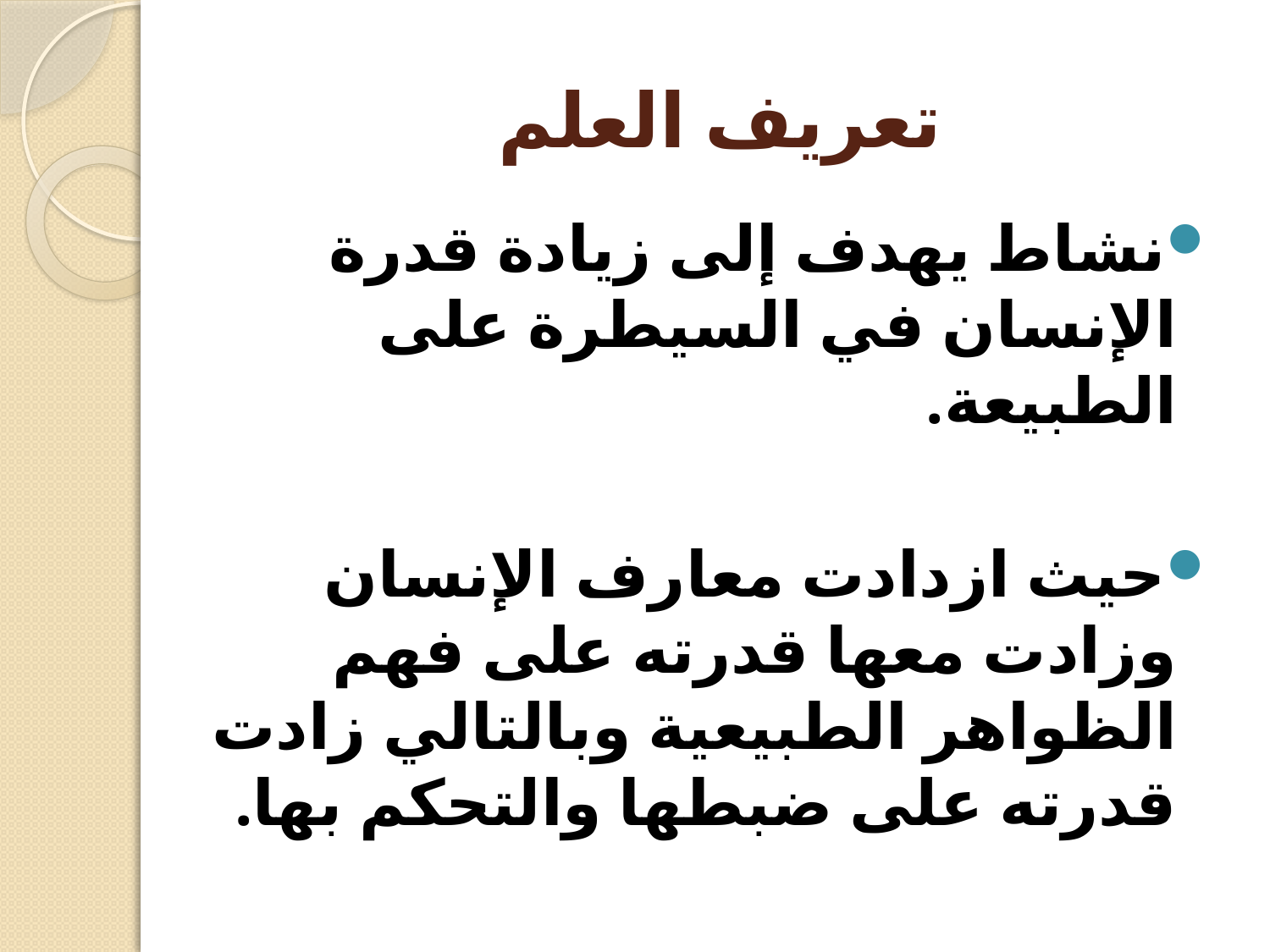

# تعريف العلم
نشاط يهدف إلى زيادة قدرة الإنسان في السيطرة على الطبيعة.

حيث ازدادت معارف الإنسان وزادت معها قدرته على فهم الظواهر الطبيعية وبالتالي زادت قدرته على ضبطها والتحكم بها.